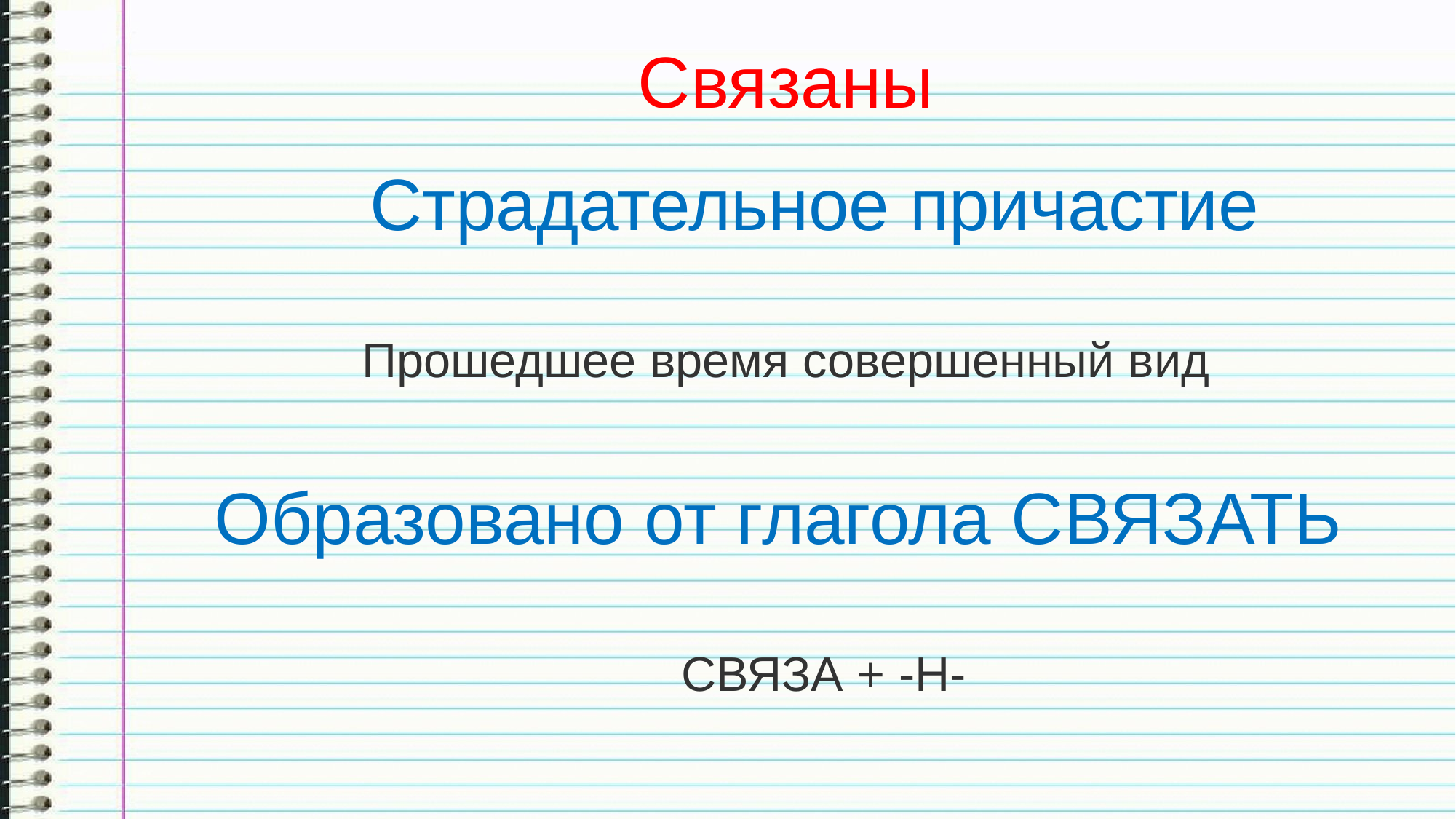

Связаны
Страдательное причастие
Прошедшее время совершенный вид
Образовано от глагола СВЯЗАТЬ
СВЯЗА + -Н-